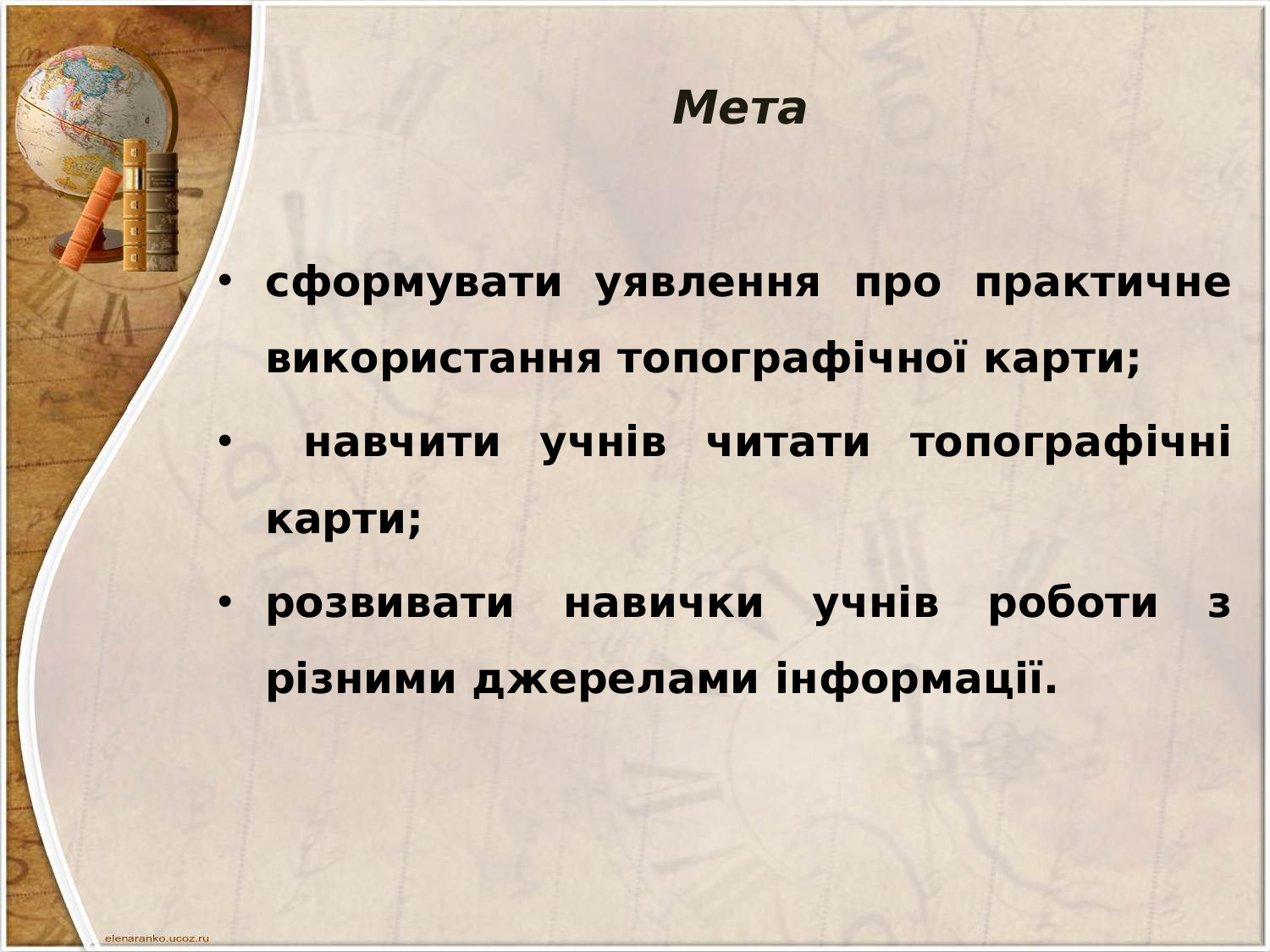

# Мета
сформувати уявлення про практичне використання топографічної карти;
 навчити учнів читати топографічні карти;
розвивати навички учнів роботи з різними джерелами інформації.